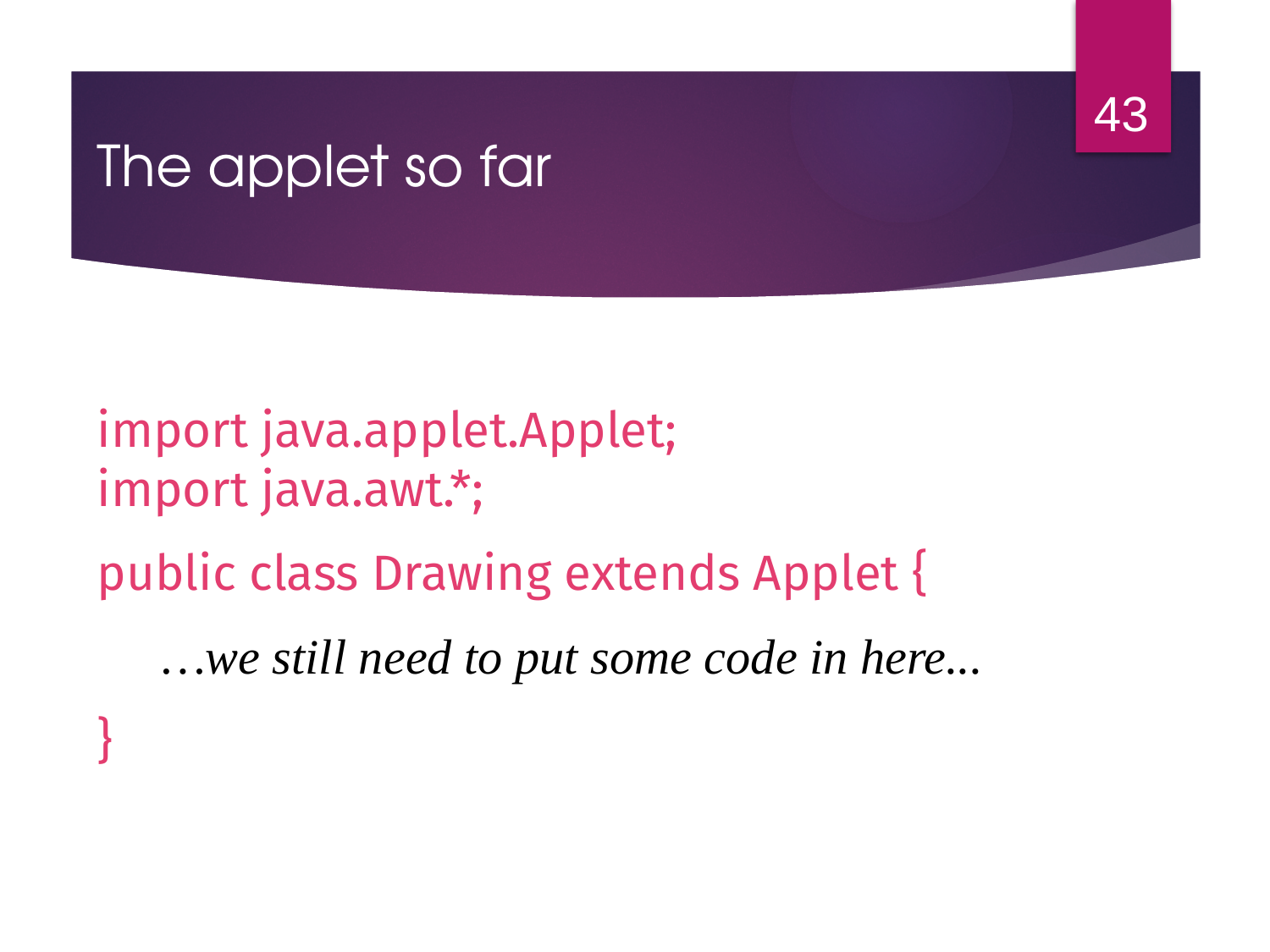

# The applet so far
import java.applet.Applet;
import java.awt.*;
public class Drawing extends Applet {
     …we still need to put some code in here...
}
43